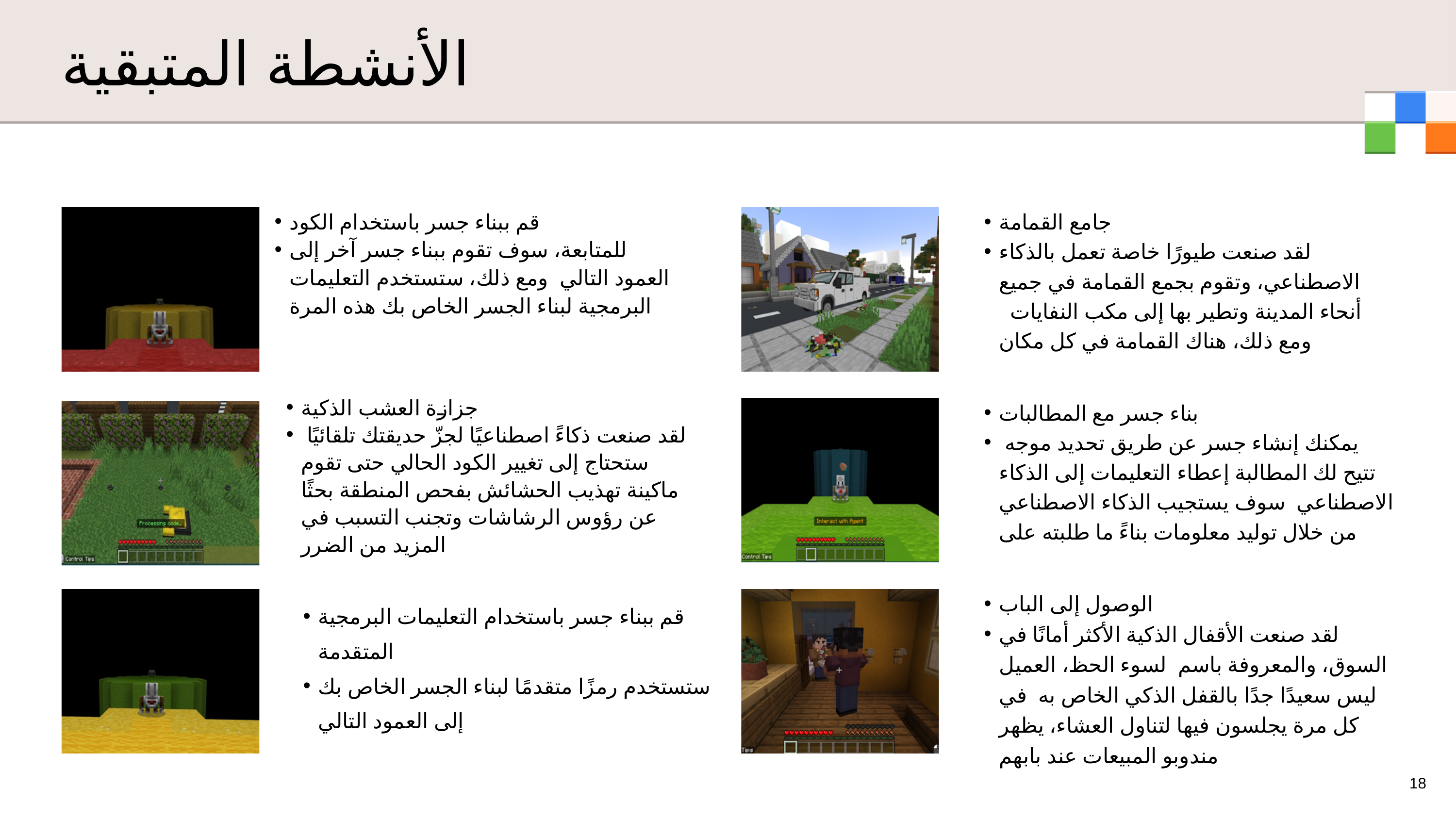

الأنشطة المتبقية
جامع القمامة
لقد صنعت طيورًا خاصة تعمل بالذكاء الاصطناعي، وتقوم بجمع القمامة في جميع أنحاء المدينة وتطير بها إلى مكب النفايات   ومع ذلك، هناك القمامة في كل مكان
قم ببناء جسر باستخدام الكود
للمتابعة، سوف تقوم ببناء جسر آخر إلى العمود التالي  ومع ذلك، ستستخدم التعليمات البرمجية لبناء الجسر الخاص بك هذه المرة

جزازة العشب الذكية
لقد صنعت ذكاءً اصطناعيًا لجزّ حديقتك تلقائيًا  ستحتاج إلى تغيير الكود الحالي حتى تقوم ماكينة تهذيب الحشائش بفحص المنطقة بحثًا عن رؤوس الرشاشات وتجنب التسبب في المزيد من الضرر
بناء جسر مع المطالبات
يمكنك إنشاء جسر عن طريق تحديد موجه  تتيح لك المطالبة إعطاء التعليمات إلى الذكاء الاصطناعي  سوف يستجيب الذكاء الاصطناعي من خلال توليد معلومات بناءً ما طلبته على

الوصول إلى الباب
لقد صنعت الأقفال الذكية الأكثر أمانًا في السوق، والمعروفة باسم  لسوء الحظ، العميل ليس سعيدًا جدًا بالقفل الذكي الخاص به  في كل مرة يجلسون فيها لتناول العشاء، يظهر مندوبو المبيعات عند بابهم

قم ببناء جسر باستخدام التعليمات البرمجية المتقدمة
ستستخدم رمزًا متقدمًا لبناء الجسر الخاص بك إلى العمود التالي
18